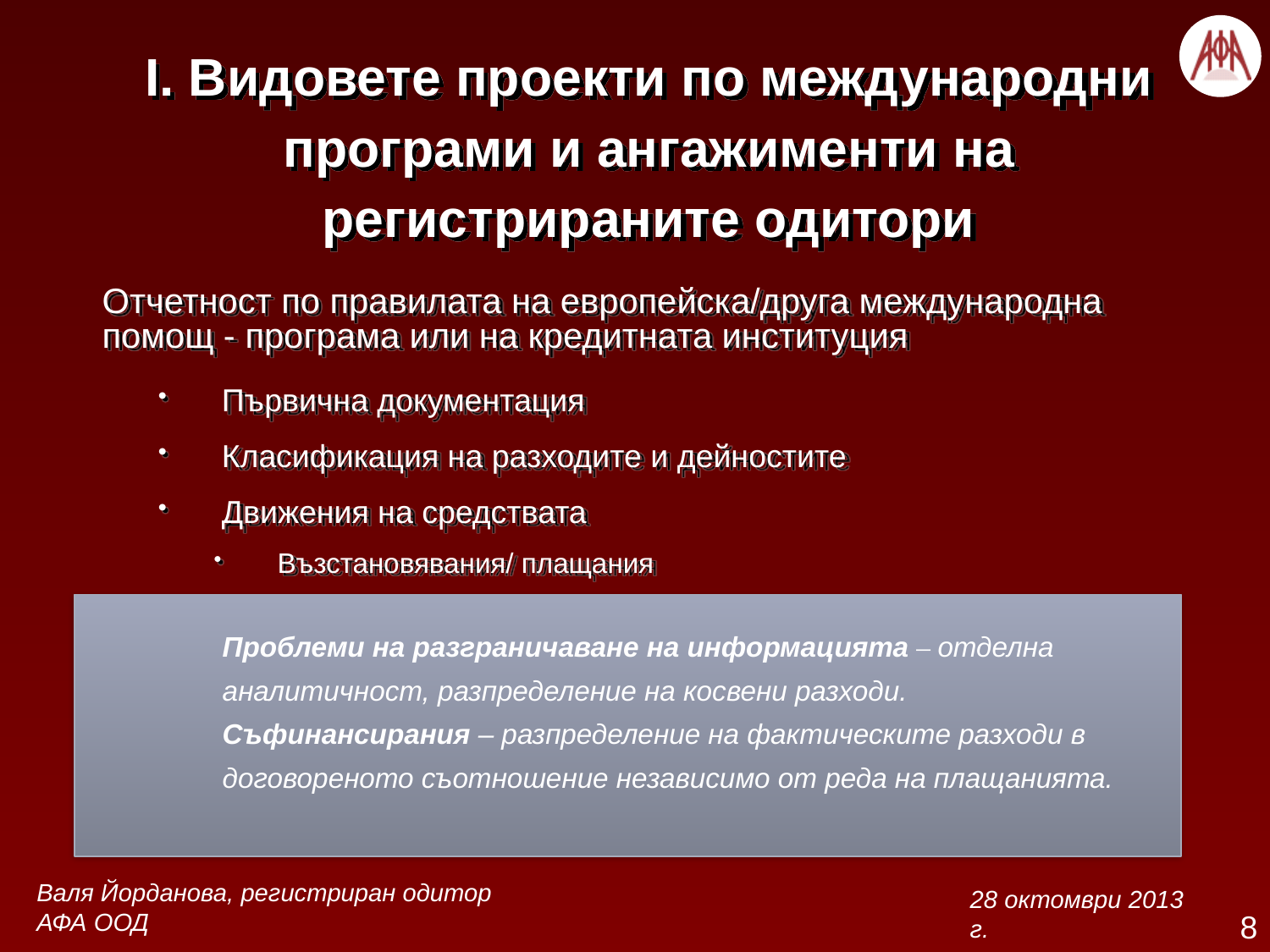

# I. Видовете проекти по международни програми и ангажименти на регистрираните одитори
	Отчетност по правилата на европейска/друга международна помощ - програма или на кредитната институция
Първична документация
Класификация на разходите и дейностите
Движения на средствата
Възстановявания/ плащания
Аванси

Проблеми на разграничаване на информацията – отделна
аналитичност, разпределение на косвени разходи.
Съфинансирания – разпределение на фактическите разходи в
договореното съотношение независимо от реда на плащанията.